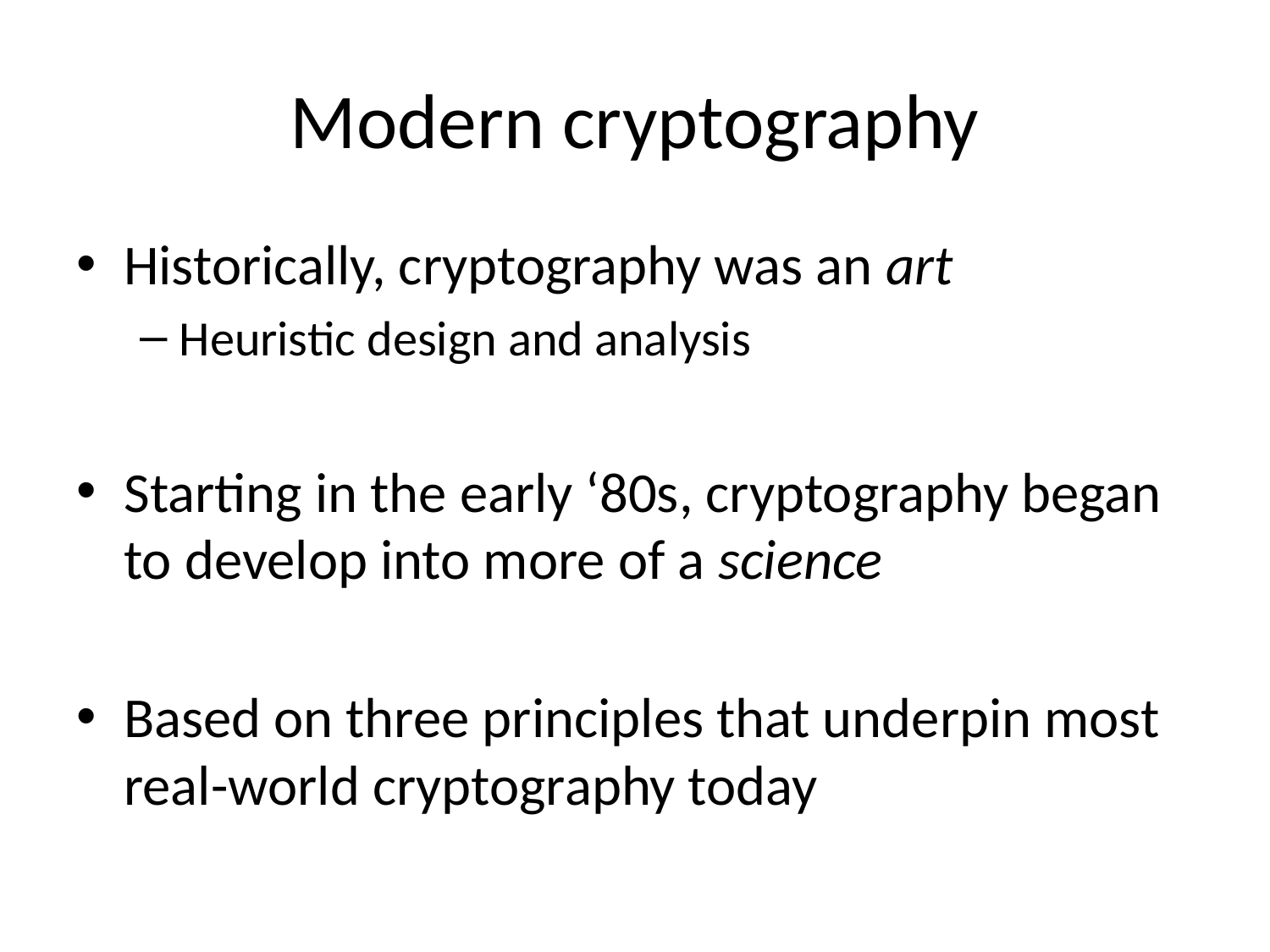

# Modern cryptography
Historically, cryptography was an art
Heuristic design and analysis

Starting in the early ‘80s, cryptography began to develop into more of a science

Based on three principles that underpin most real-world cryptography today